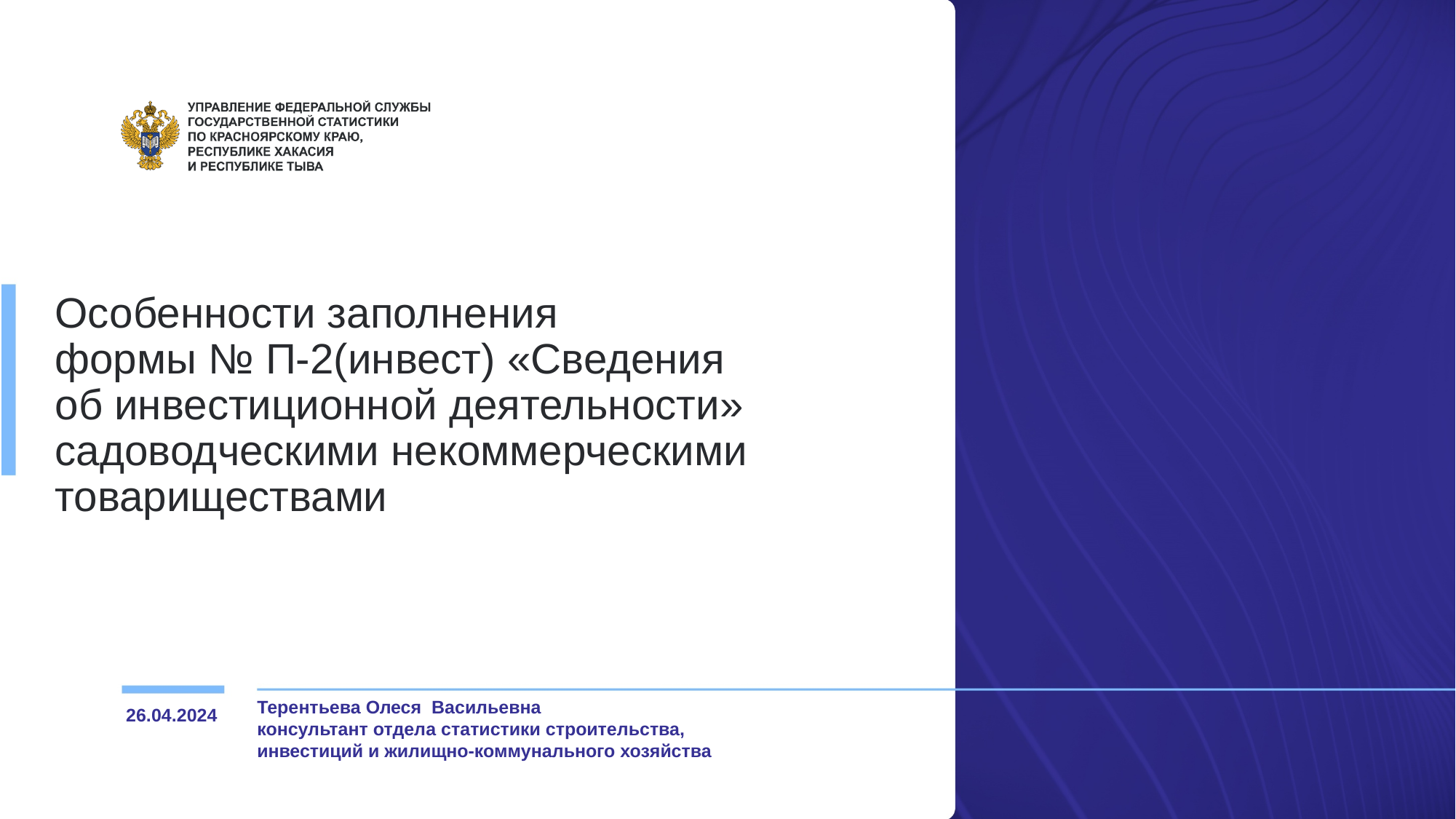

# Особенности заполнения формы № П-2(инвест) «Сведения об инвестиционной деятельности» садоводческими некоммерческими товариществами
26.04.2024
Терентьева Олеся  Васильевна
консультант отдела статистики строительства, инвестиций и жилищно-коммунального хозяйства